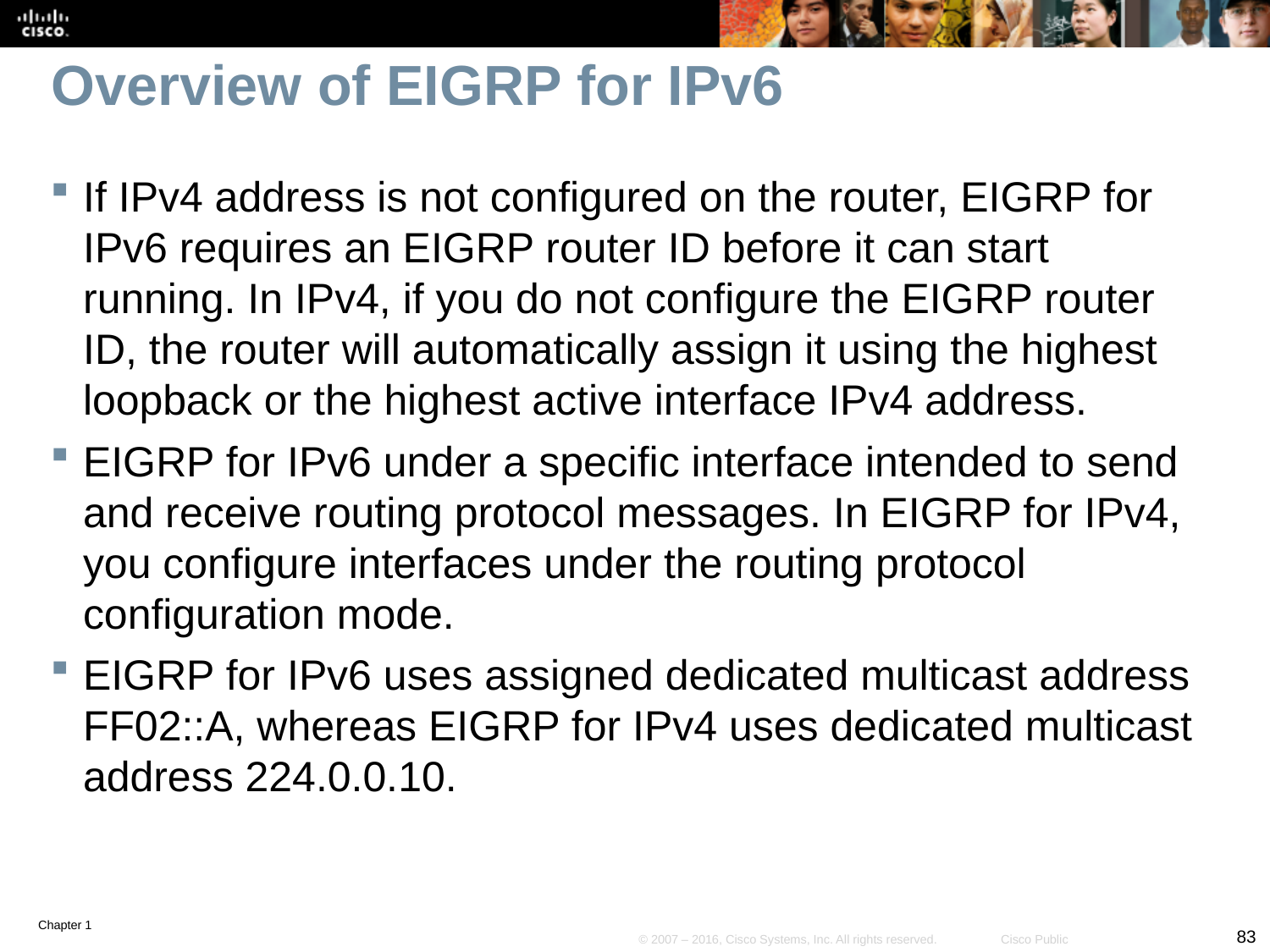

# Overview of EIGRP for IPv6
If IPv4 address is not configured on the router, EIGRP for IPv6 requires an EIGRP router ID before it can start running. In IPv4, if you do not configure the EIGRP router ID, the router will automatically assign it using the highest loopback or the highest active interface IPv4 address.
EIGRP for IPv6 under a specific interface intended to send and receive routing protocol messages. In EIGRP for IPv4, you configure interfaces under the routing protocol configuration mode.
EIGRP for IPv6 uses assigned dedicated multicast address FF02::A, whereas EIGRP for IPv4 uses dedicated multicast address 224.0.0.10.